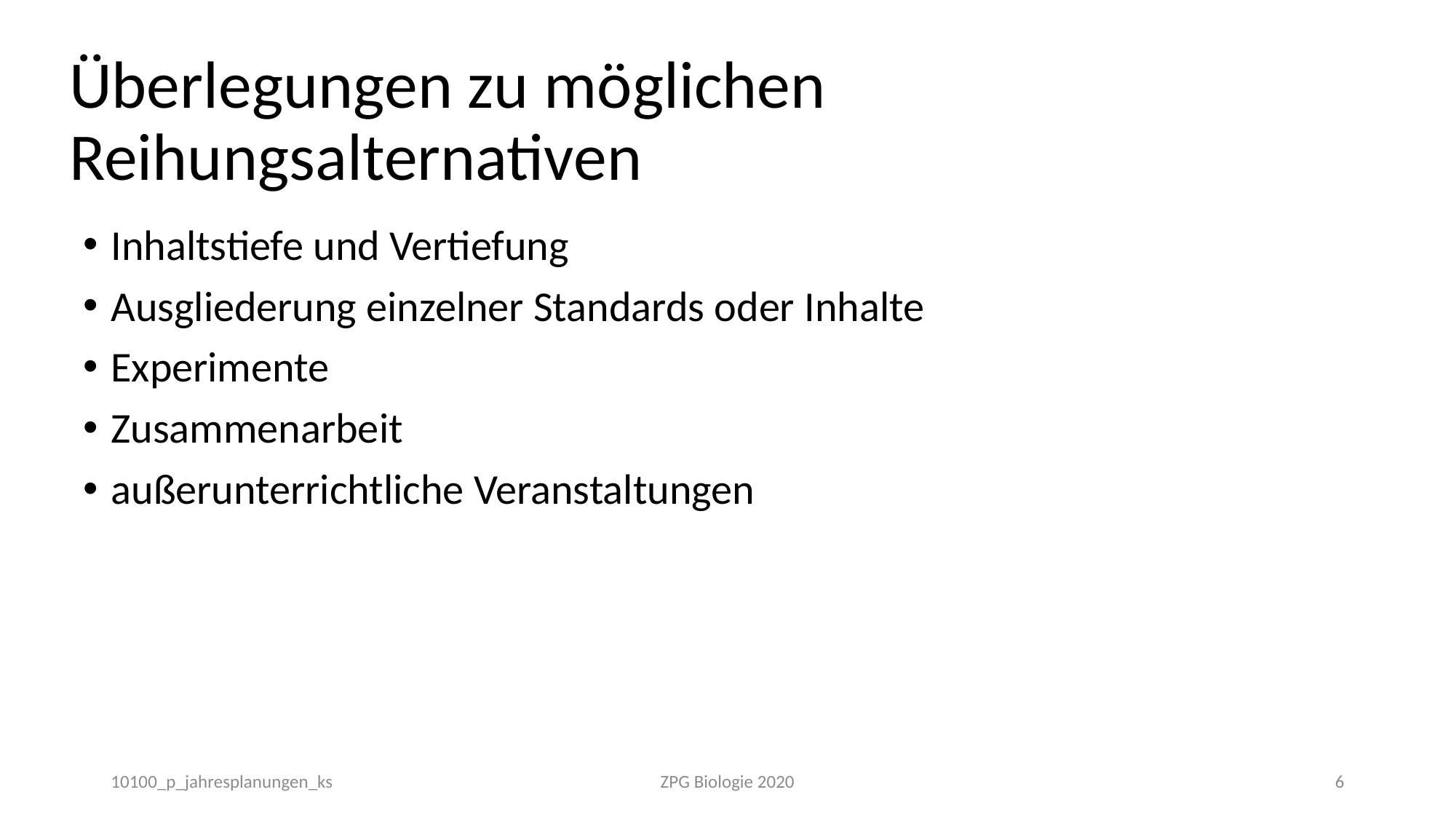

# Überlegungen zu möglichen Reihungsalternativen
Inhaltstiefe und Vertiefung
Ausgliederung einzelner Standards oder Inhalte
Experimente
Zusammenarbeit
außerunterrichtliche Veranstaltungen

10100_p_jahresplanungen_ks
ZPG Biologie 2020
6